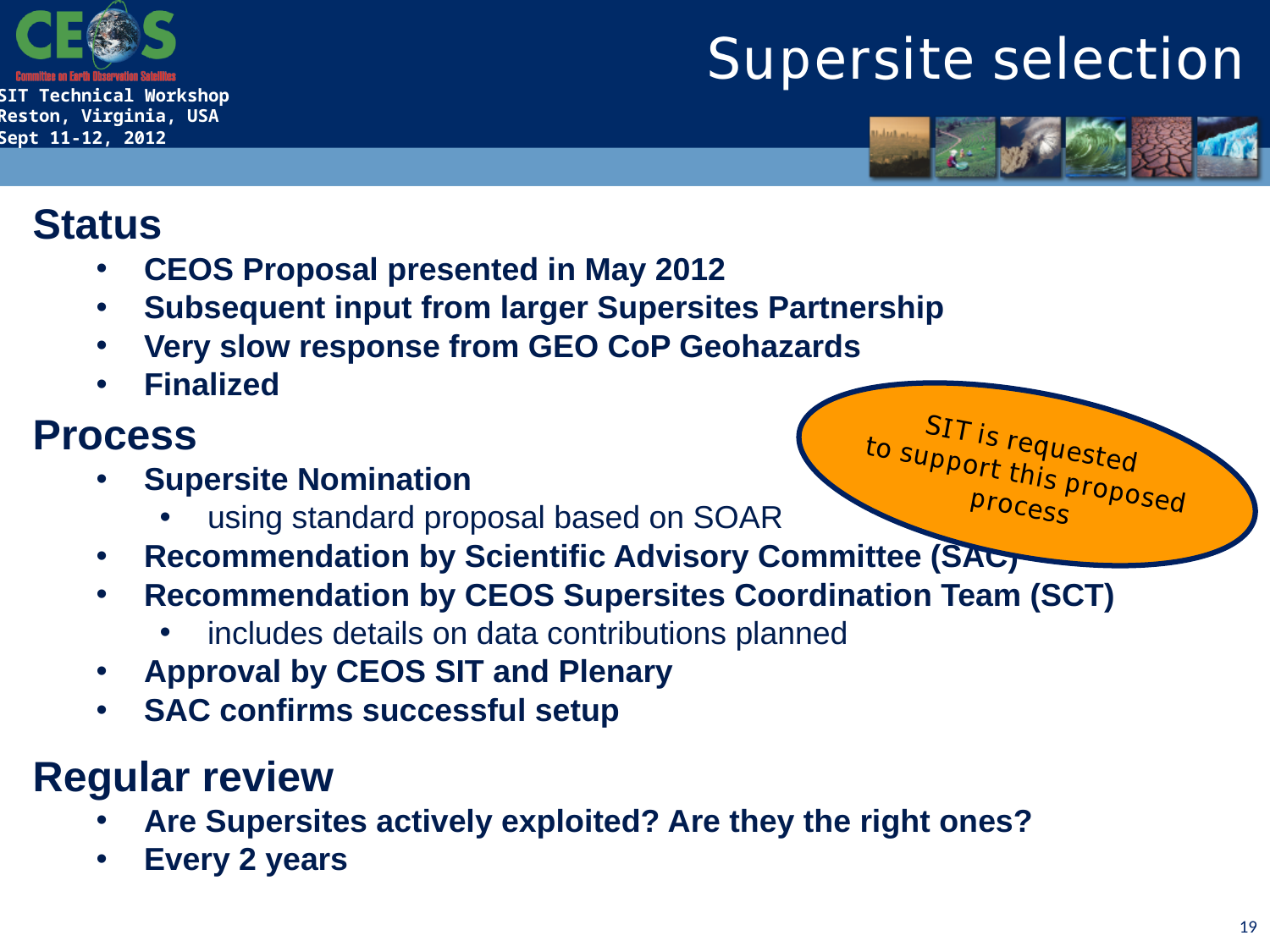

Supersite selection
Status
CEOS Proposal presented in May 2012
Subsequent input from larger Supersites Partnership
Very slow response from GEO CoP Geohazards
Finalized

Process
Supersite Nomination
using standard proposal based on SOAR
Recommendation by Scientific Advisory Committee (SAC)
Recommendation by CEOS Supersites Coordination Team (SCT)
includes details on data contributions planned
Approval by CEOS SIT and Plenary
SAC confirms successful setup

Regular review
Are Supersites actively exploited? Are they the right ones?
Every 2 years

SIT is requested
 to support this proposed
process
19